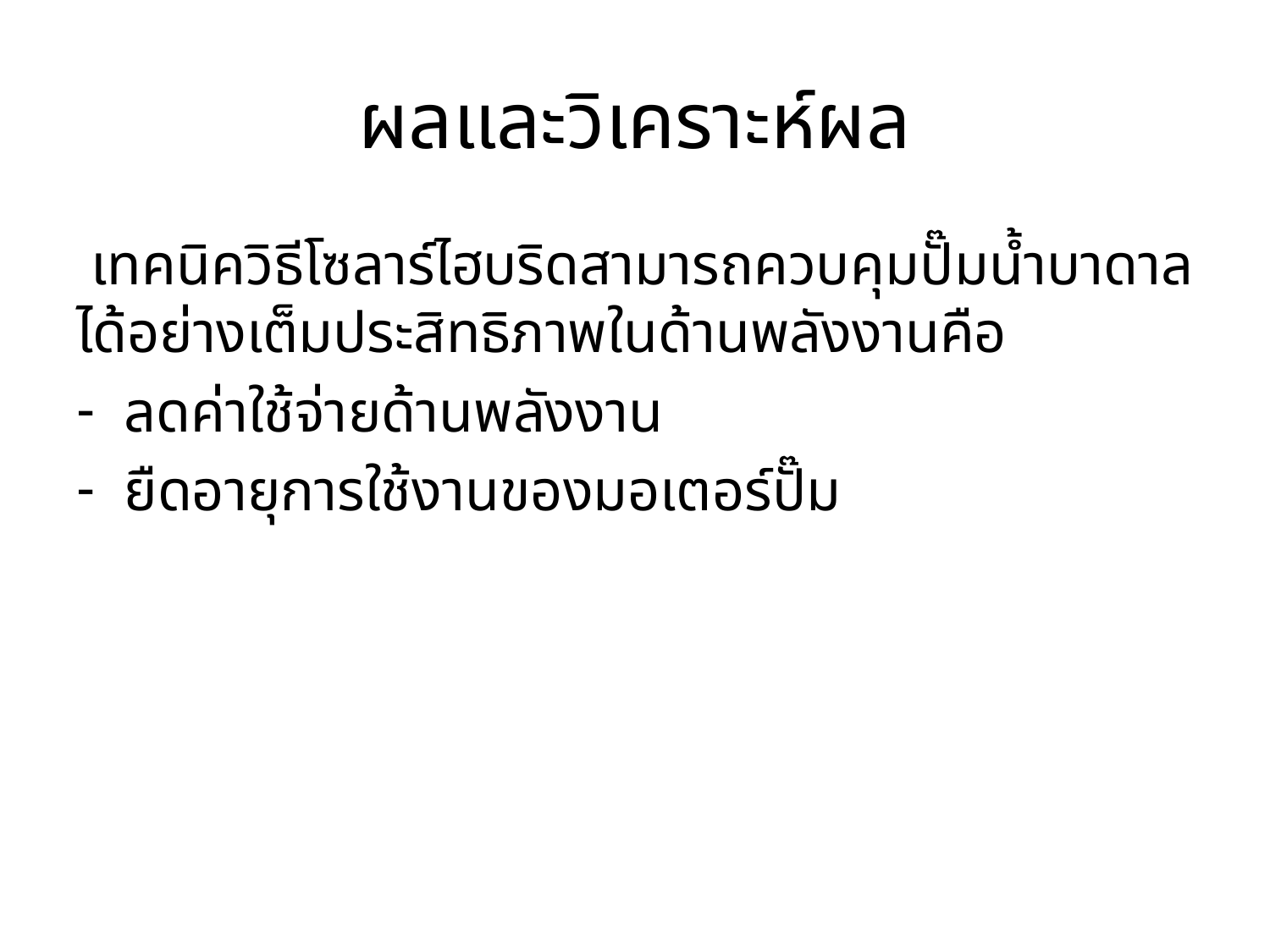

# ผลและวิเคราะห์ผล
 เทคนิควิธีโซลาร์ไฮบริดสามารถควบคุมปั๊มน้ำบาดาลได้อย่างเต็มประสิทธิภาพในด้านพลังงานคือ
ลดค่าใช้จ่ายด้านพลังงาน
ยืดอายุการใช้งานของมอเตอร์ปั๊ม